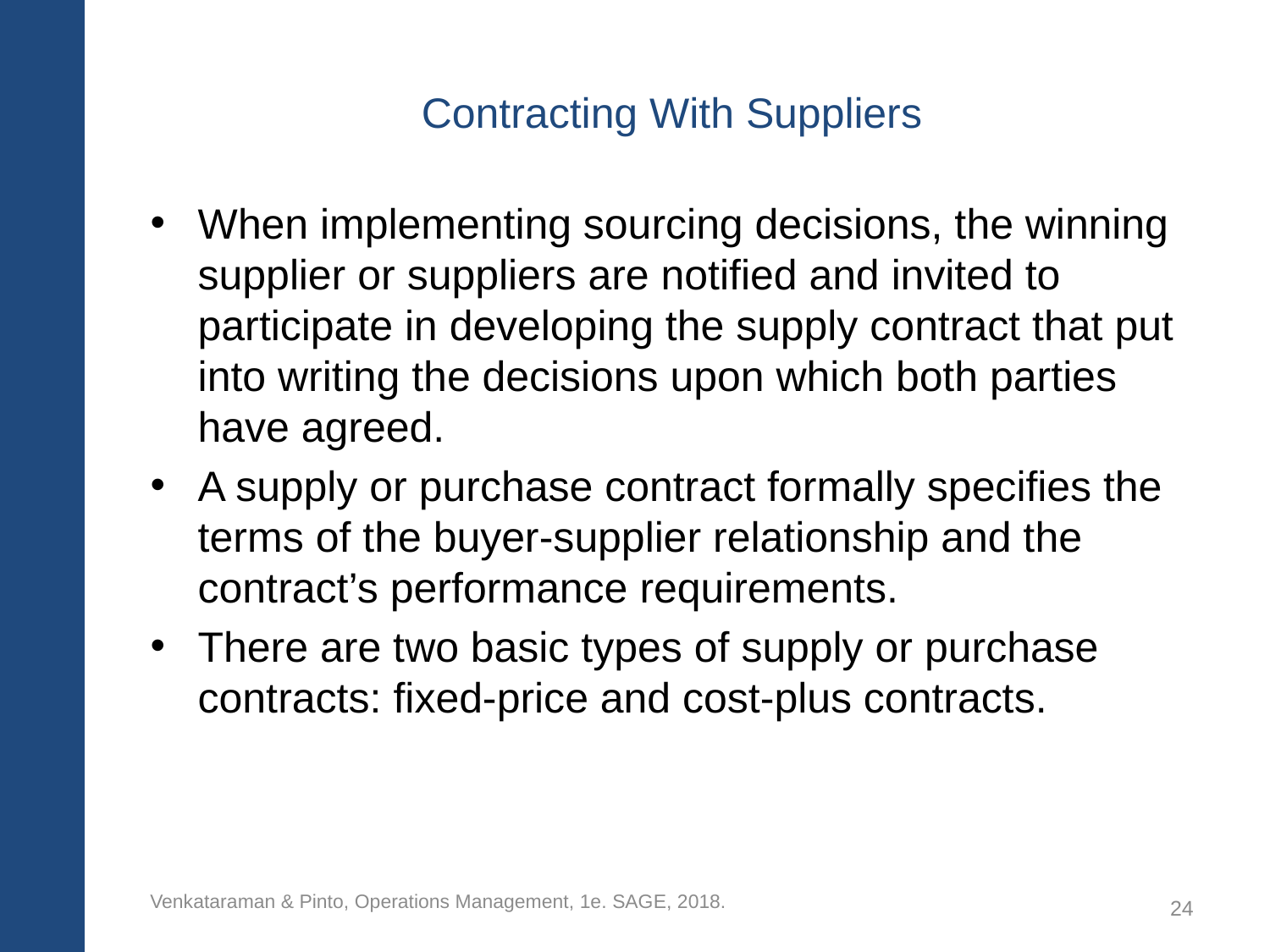

# Contracting With Suppliers
When implementing sourcing decisions, the winning supplier or suppliers are notified and invited to participate in developing the supply contract that put into writing the decisions upon which both parties have agreed.
A supply or purchase contract formally specifies the terms of the buyer-supplier relationship and the contract’s performance requirements.
There are two basic types of supply or purchase contracts: fixed-price and cost-plus contracts.
Venkataraman & Pinto, Operations Management, 1e. SAGE, 2018.
24